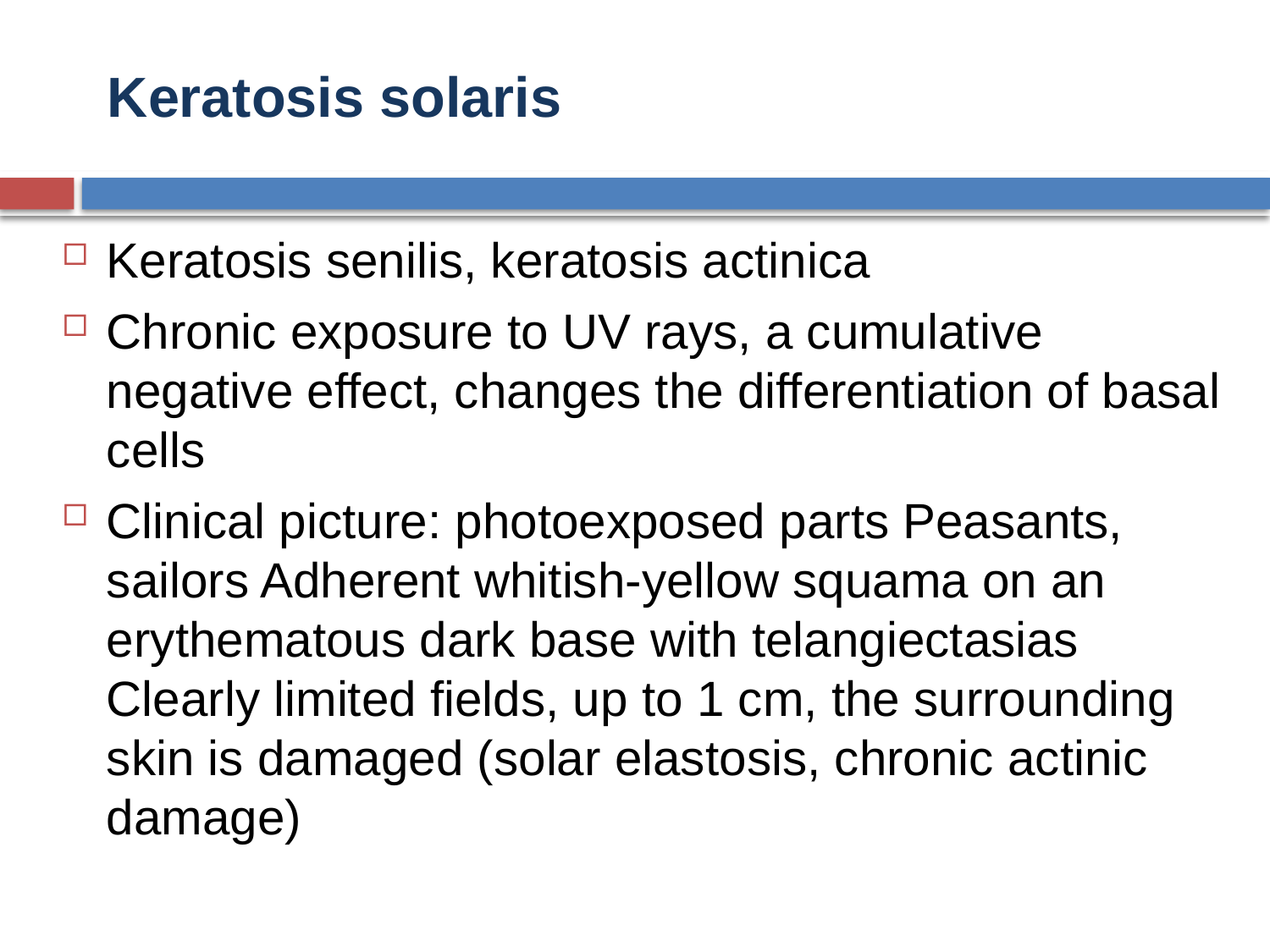

# Keratosis solaris
Keratosis senilis, keratosis actinica
Chronic exposure to UV rays, a cumulative negative effect, changes the differentiation of basal cells
Clinical picture: photoexposed parts Peasants, sailors Adherent whitish-yellow squama on an erythematous dark base with telangiectasias Clearly limited fields, up to 1 cm, the surrounding skin is damaged (solar elastosis, chronic actinic damage)